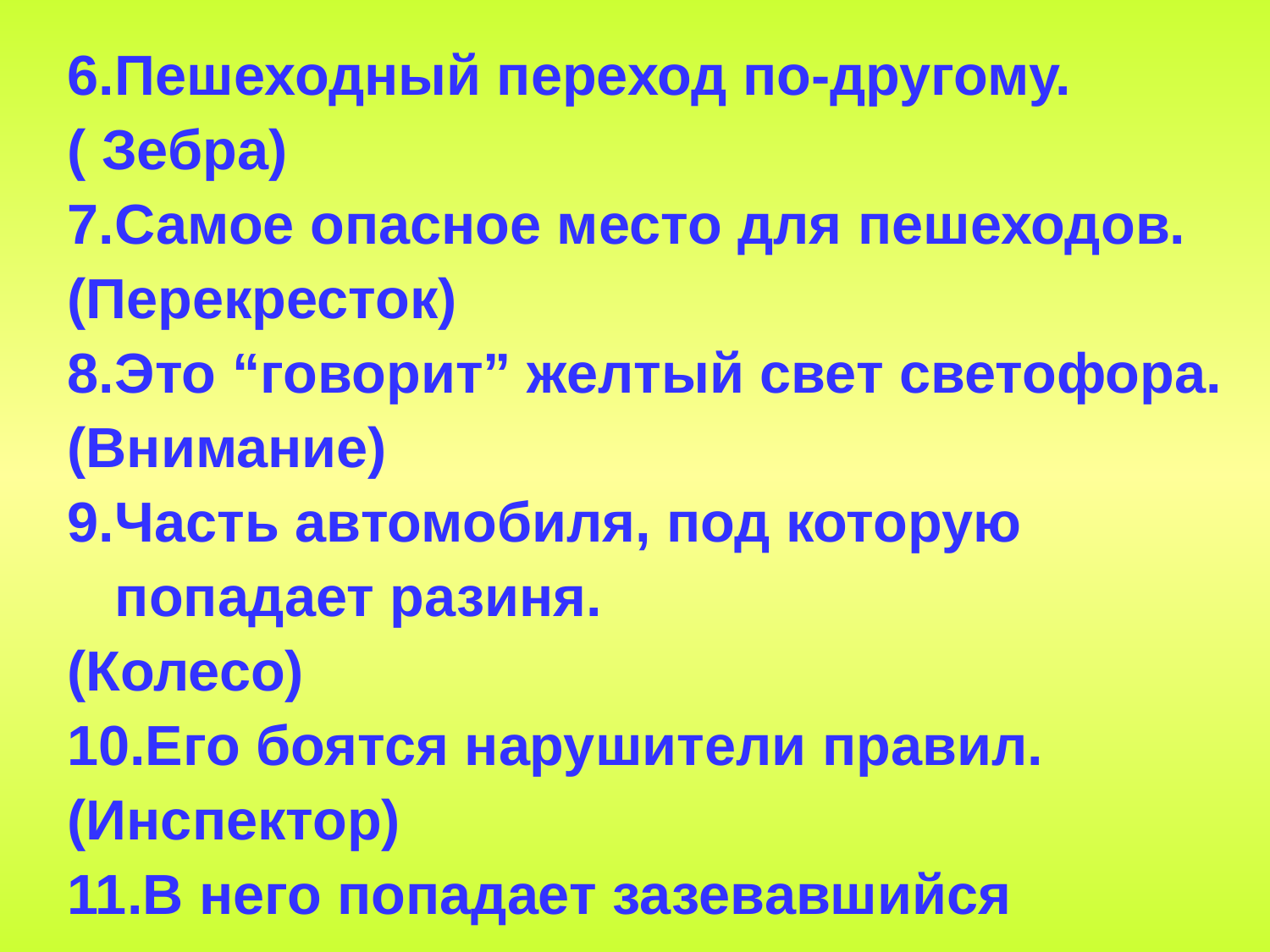

Пешеходный переход по-другому.
( Зебра)
Самое опасное место для пешеходов.
(Перекресток)
Это “говорит” желтый свет светофора.
(Внимание)
Часть автомобиля, под которую попадает разиня.
(Колесо)
Его боятся нарушители правил.
(Инспектор)
В него попадает зазевавшийся водитель.
(Кювет)